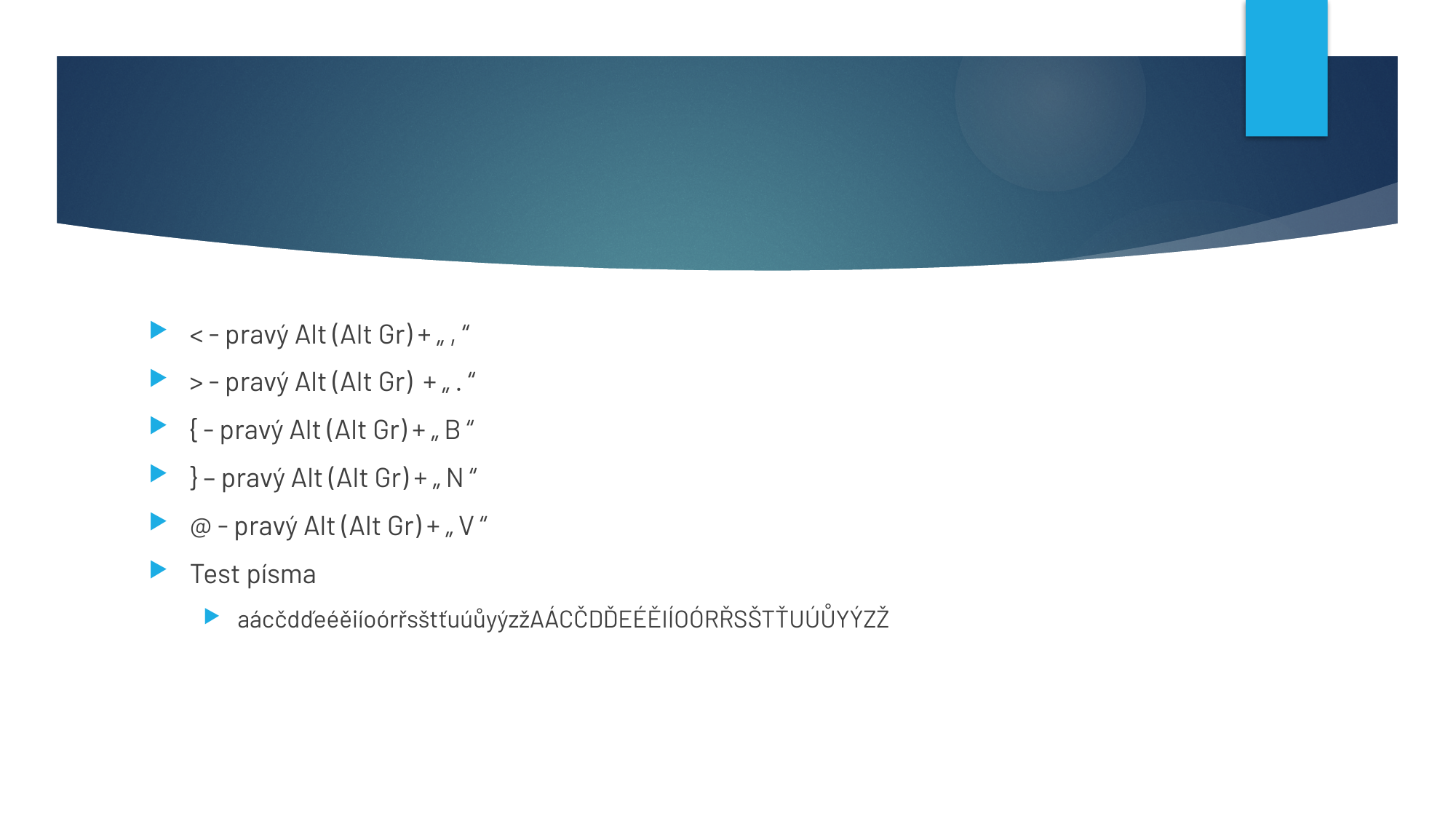

#
< - pravý Alt (Alt Gr) + „ , “
> - pravý Alt (Alt Gr)  + „ . “
{ - pravý Alt (Alt Gr) + „ B “
} – pravý Alt (Alt Gr) + „ N “
@ - pravý Alt (Alt Gr) + „ V “
Test písma
aácčdďeéěiíoórřsštťuúůyýzžAÁCČDĎEÉĚIÍOÓRŘSŠTŤUÚŮYÝZŽ